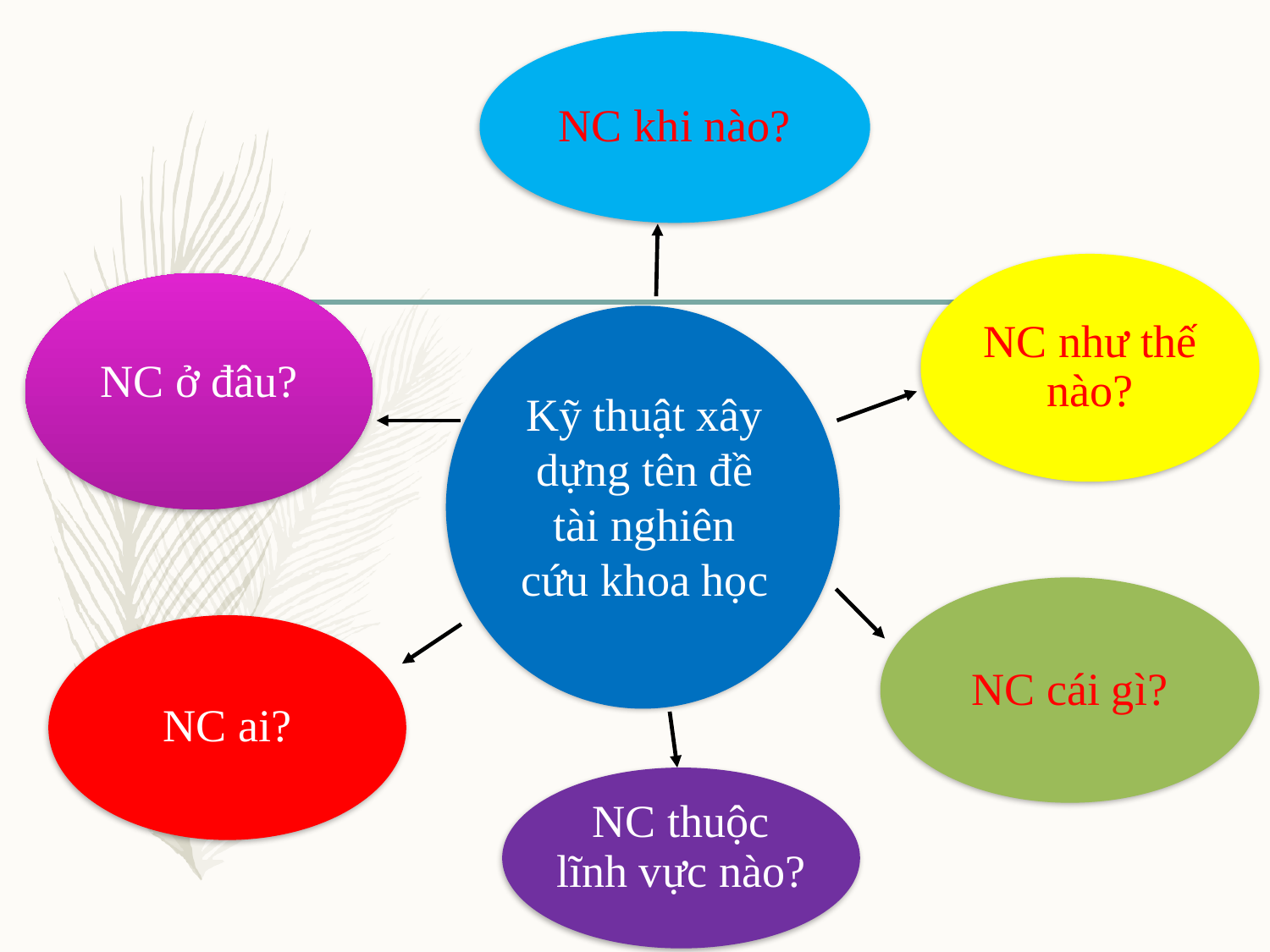

NC khi nào?

NC ở đâu?

NC như thế nào?
Kỹ thuật xây dựng tên đề tài nghiên cứu khoa học

NC cái gì?

NC ai?

NC thuộc lĩnh vực nào?